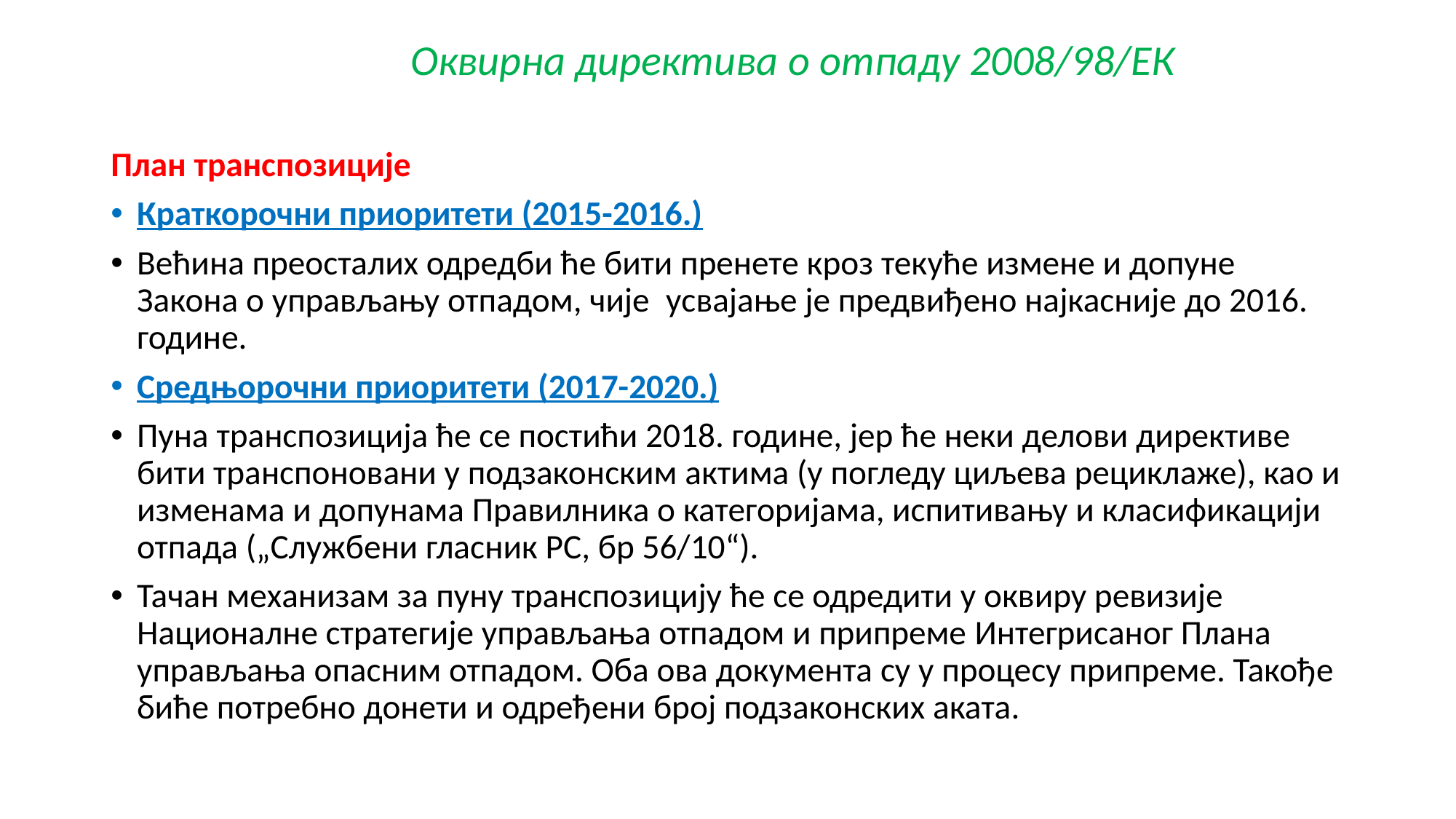

# Оквирна директива о отпаду 2008/98/EК
План транспозиције
Краткорочни приоритети (2015-2016.)
Већина преосталих одредби ће бити пренете кроз текуће измене и допуне Закона о управљању отпадом, чије  усвајање је предвиђено најкасније до 2016. године.
Средњорочни приоритети (2017-2020.)
Пуна транспозиција ће се постићи 2018. године, јер ће неки делови директиве бити транспоновани у подзаконским актима (у погледу циљева рециклаже), као и изменама и допунама Правилника о категоријама, испитивању и класификацији отпада („Службени гласник РС, бр 56/10“).
Тачан механизам за пуну транспозицију ће се одредити у оквиру ревизије Националне стратегије управљања отпадом и припреме Интегрисаног Плана управљања опасним отпадом. Оба ова документа су у процесу припреме. Такође  биће потребно донети и одређени број подзаконских аката.